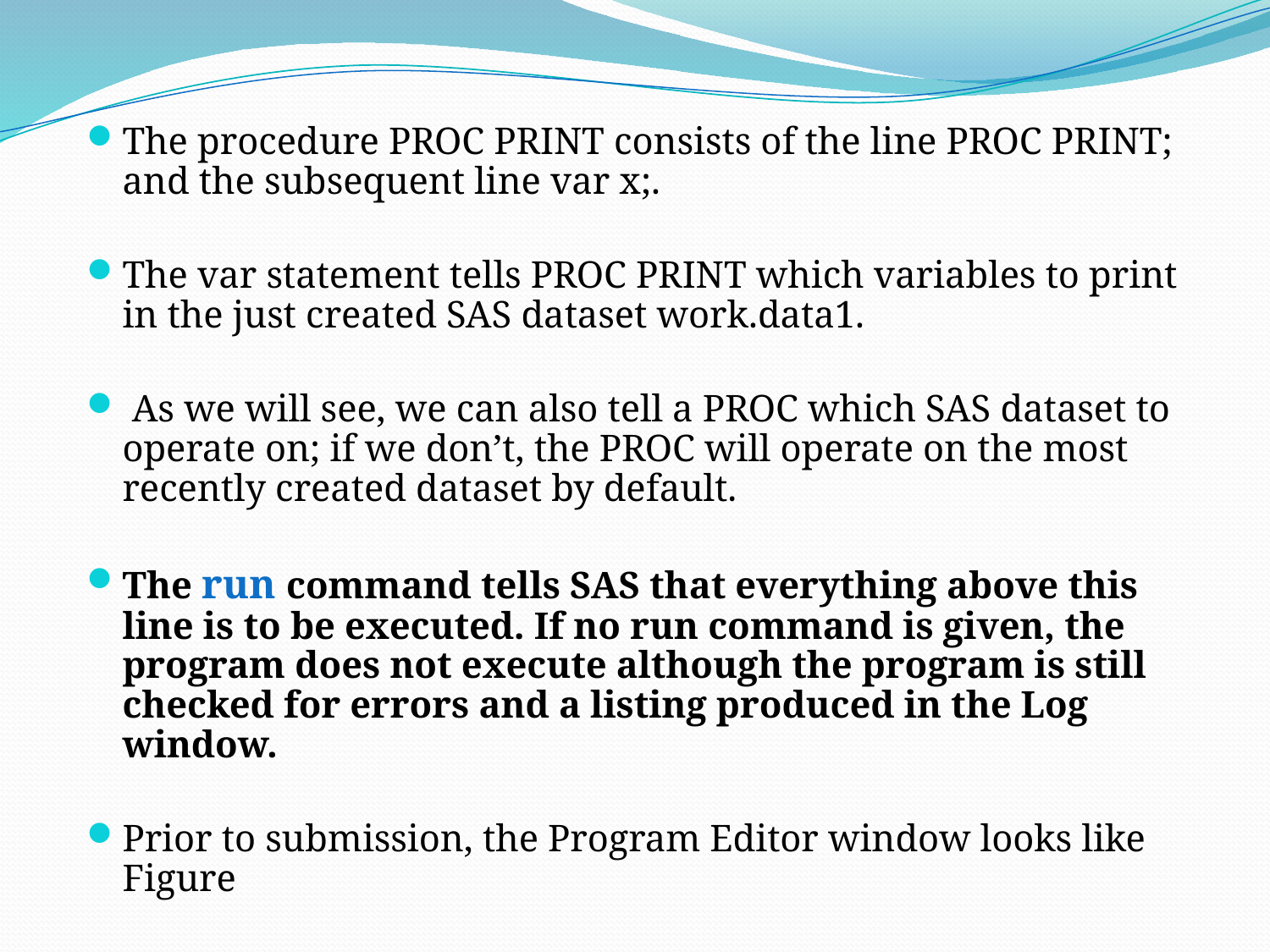

The procedure PROC PRINT consists of the line PROC PRINT; and the subsequent line var x;.

The var statement tells PROC PRINT which variables to print in the just created SAS dataset work.data1.

 As we will see, we can also tell a PROC which SAS dataset to operate on; if we don’t, the PROC will operate on the most recently created dataset by default.

The run command tells SAS that everything above this line is to be executed. If no run command is given, the program does not execute although the program is still checked for errors and a listing produced in the Log window.

Prior to submission, the Program Editor window looks like Figure